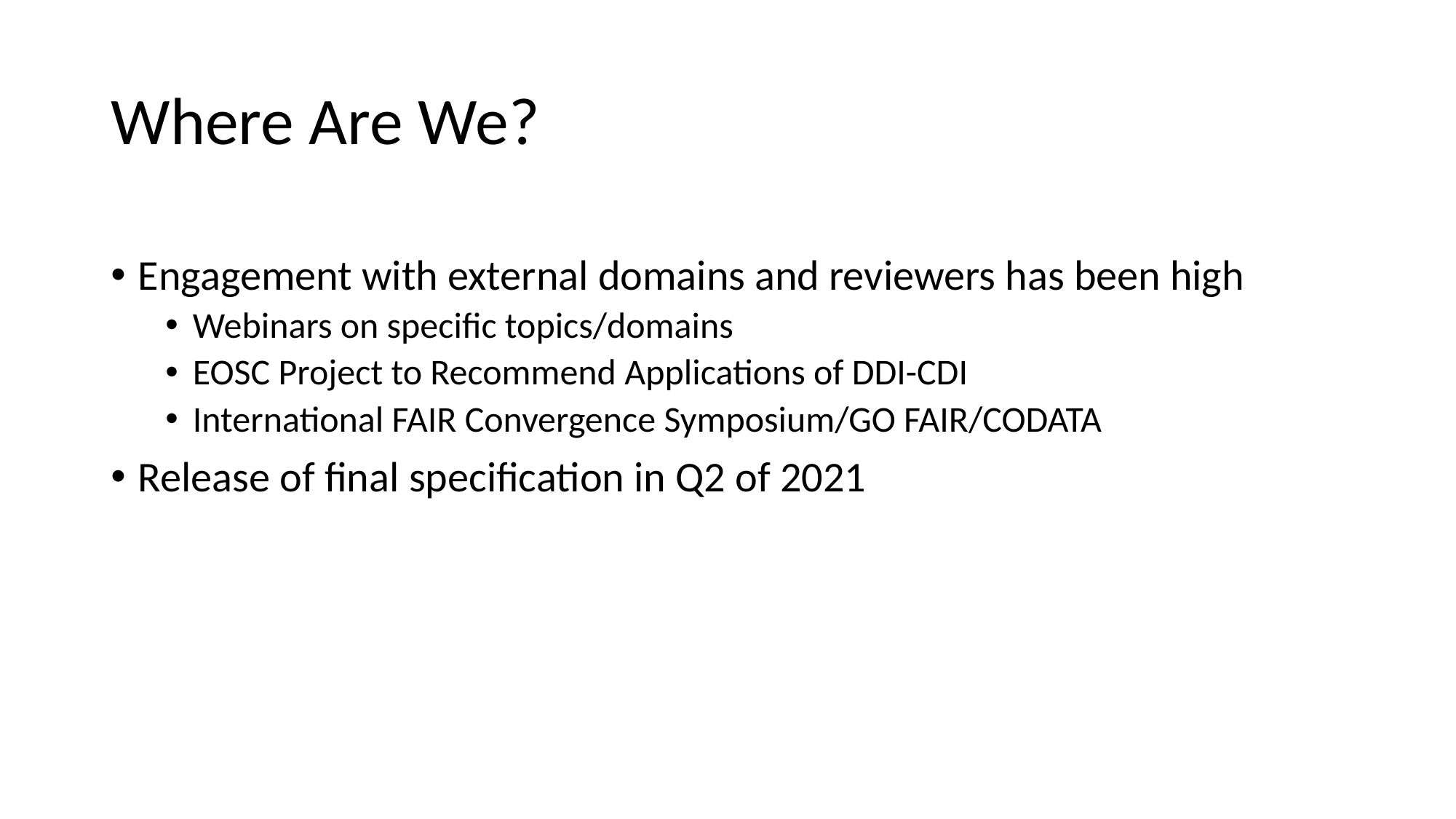

# Where Are We?
Engagement with external domains and reviewers has been high
Webinars on specific topics/domains
EOSC Project to Recommend Applications of DDI-CDI
International FAIR Convergence Symposium/GO FAIR/CODATA
Release of final specification in Q2 of 2021